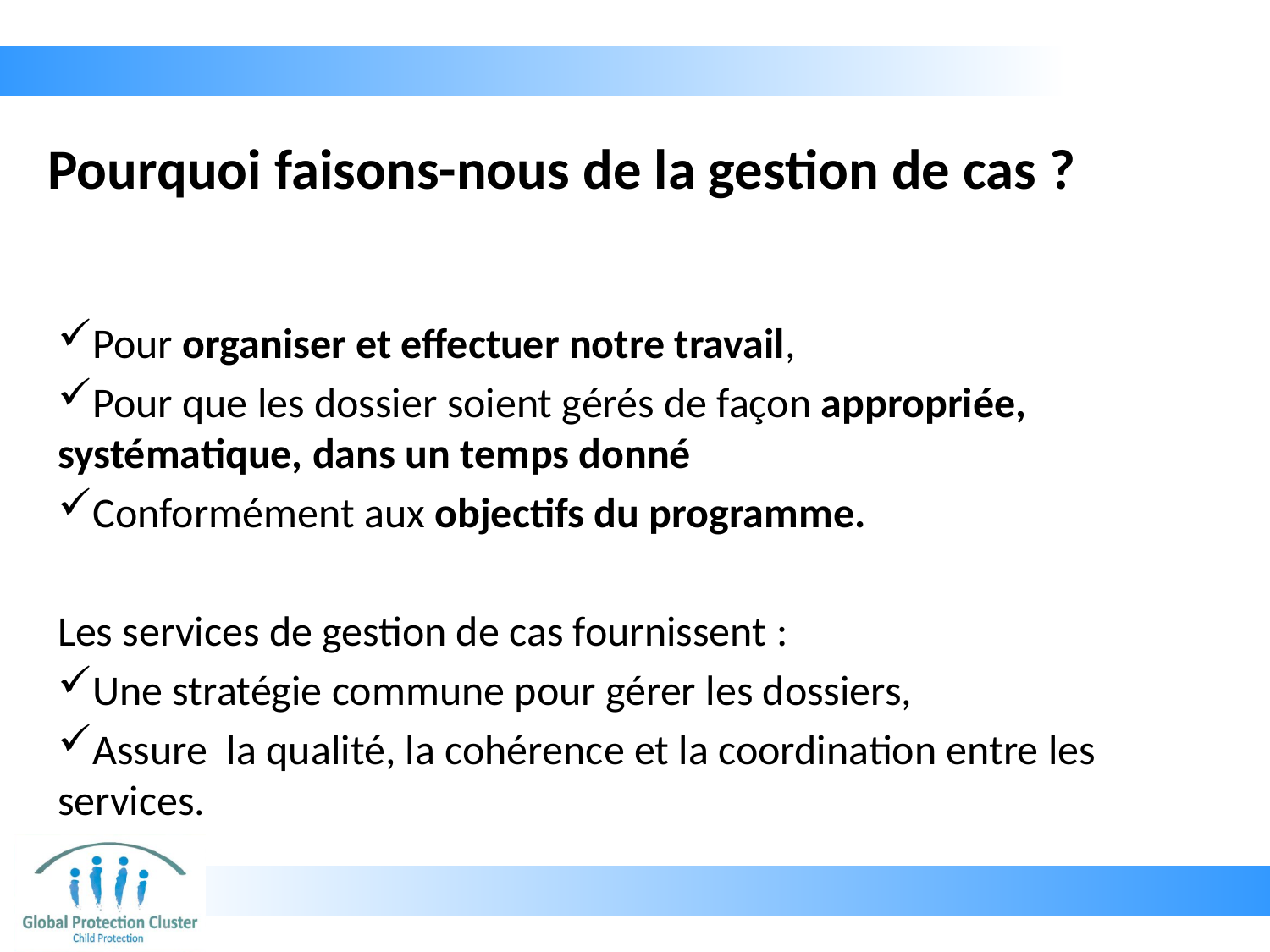

# Pourquoi faisons-nous de la gestion de cas ?

Pour organiser et effectuer notre travail,
Pour que les dossier soient gérés de façon appropriée, systématique, dans un temps donné
Conformément aux objectifs du programme.

Les services de gestion de cas fournissent :
Une stratégie commune pour gérer les dossiers,
Assure  la qualité, la cohérence et la coordination entre les services.